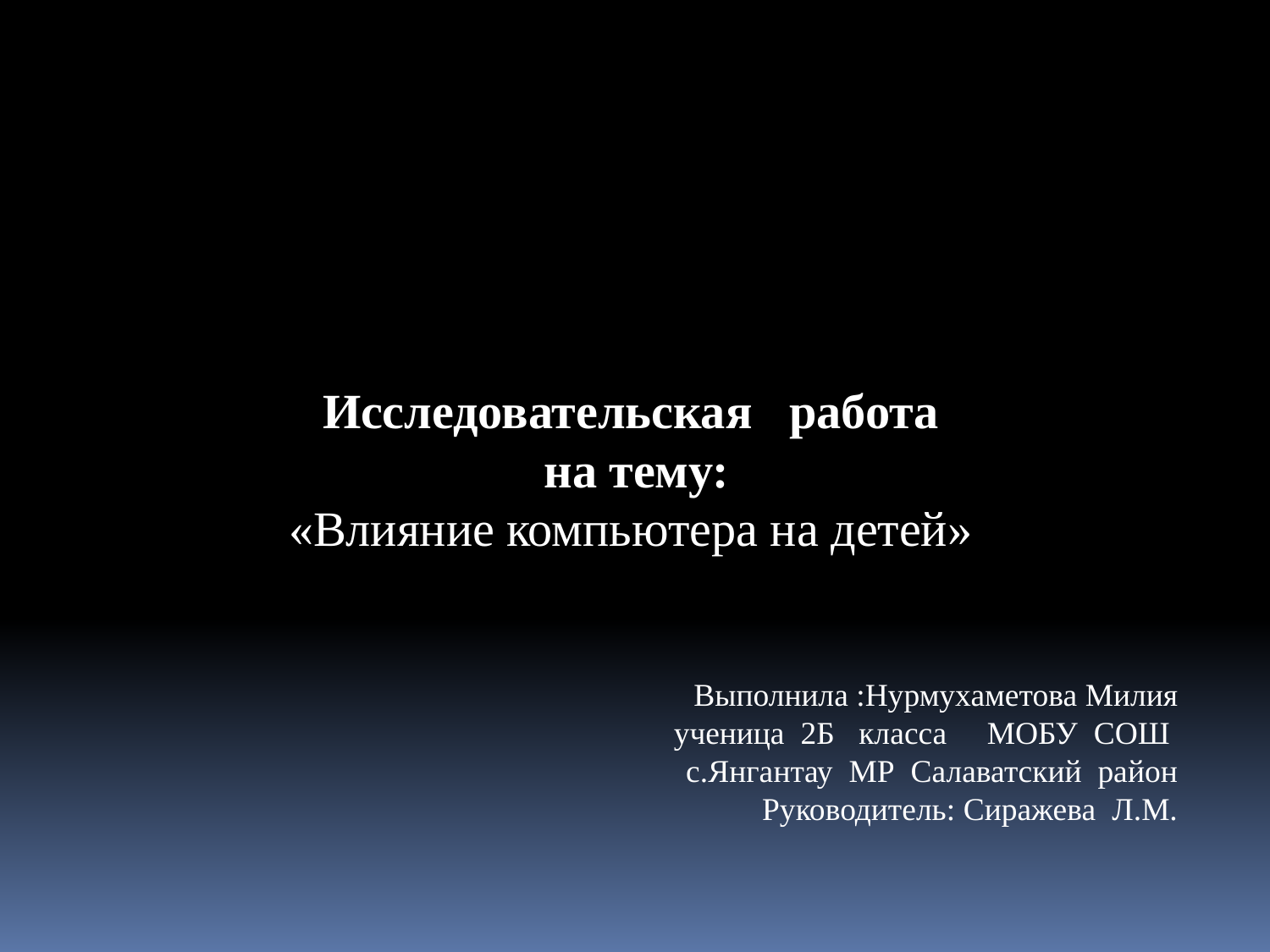

#
Исследовательская   работа
 на тему:
«Влияние компьютера на детей»

Выполнила :Нурмухаметова Милия
                                                            ученица  2Б   класса     МОБУ  СОШ
с.Янгантау  МР  Салаватский  район
                                                  Руководитель: Сиражева  Л.М.